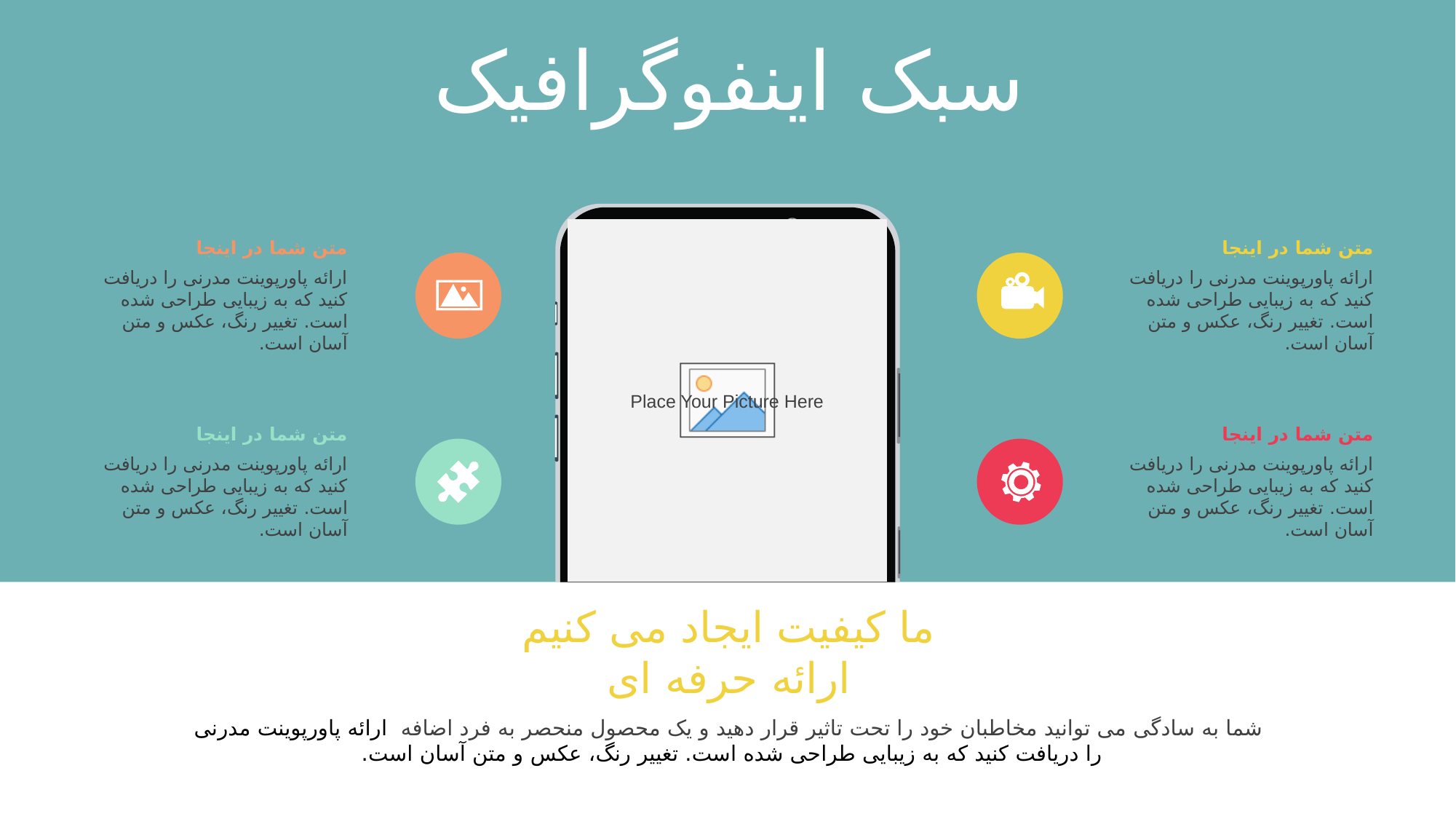

سبک اینفوگرافیک

متن شما در اینجا
ارائه پاورپوینت مدرنی را دریافت کنید که به زیبایی طراحی شده است. تغییر رنگ، عکس و متن آسان است.
متن شما در اینجا
ارائه پاورپوینت مدرنی را دریافت کنید که به زیبایی طراحی شده است. تغییر رنگ، عکس و متن آسان است.

متن شما در اینجا
ارائه پاورپوینت مدرنی را دریافت کنید که به زیبایی طراحی شده است. تغییر رنگ، عکس و متن آسان است.
متن شما در اینجا
ارائه پاورپوینت مدرنی را دریافت کنید که به زیبایی طراحی شده است. تغییر رنگ، عکس و متن آسان است.

ما کیفیت ایجاد می کنیم
ارائه حرفه ای
شما به سادگی می توانید مخاطبان خود را تحت تاثیر قرار دهید و یک محصول منحصر به فرد اضافه  ارائه پاورپوینت مدرنی را دریافت کنید که به زیبایی طراحی شده است. تغییر رنگ، عکس و متن آسان است.